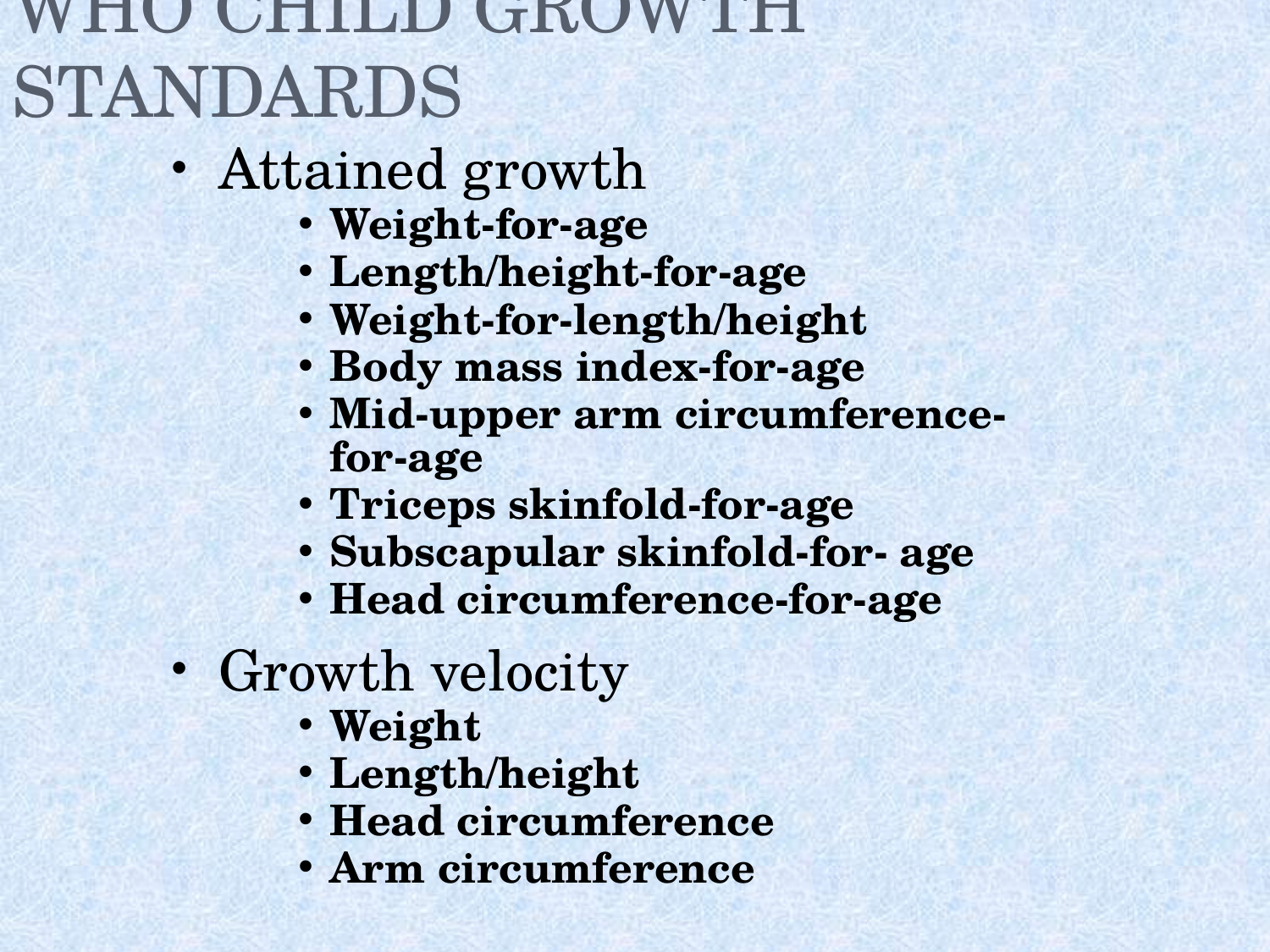

# WHO Child Growth Standards
Attained growth
Weight-for-age
Length/height-for-age
Weight-for-length/height
Body mass index-for-age
Mid-upper arm circumference-for-age
Triceps skinfold-for-age
Subscapular skinfold-for- age
Head circumference-for-age
Growth velocity
Weight
Length/height
Head circumference
Arm circumference